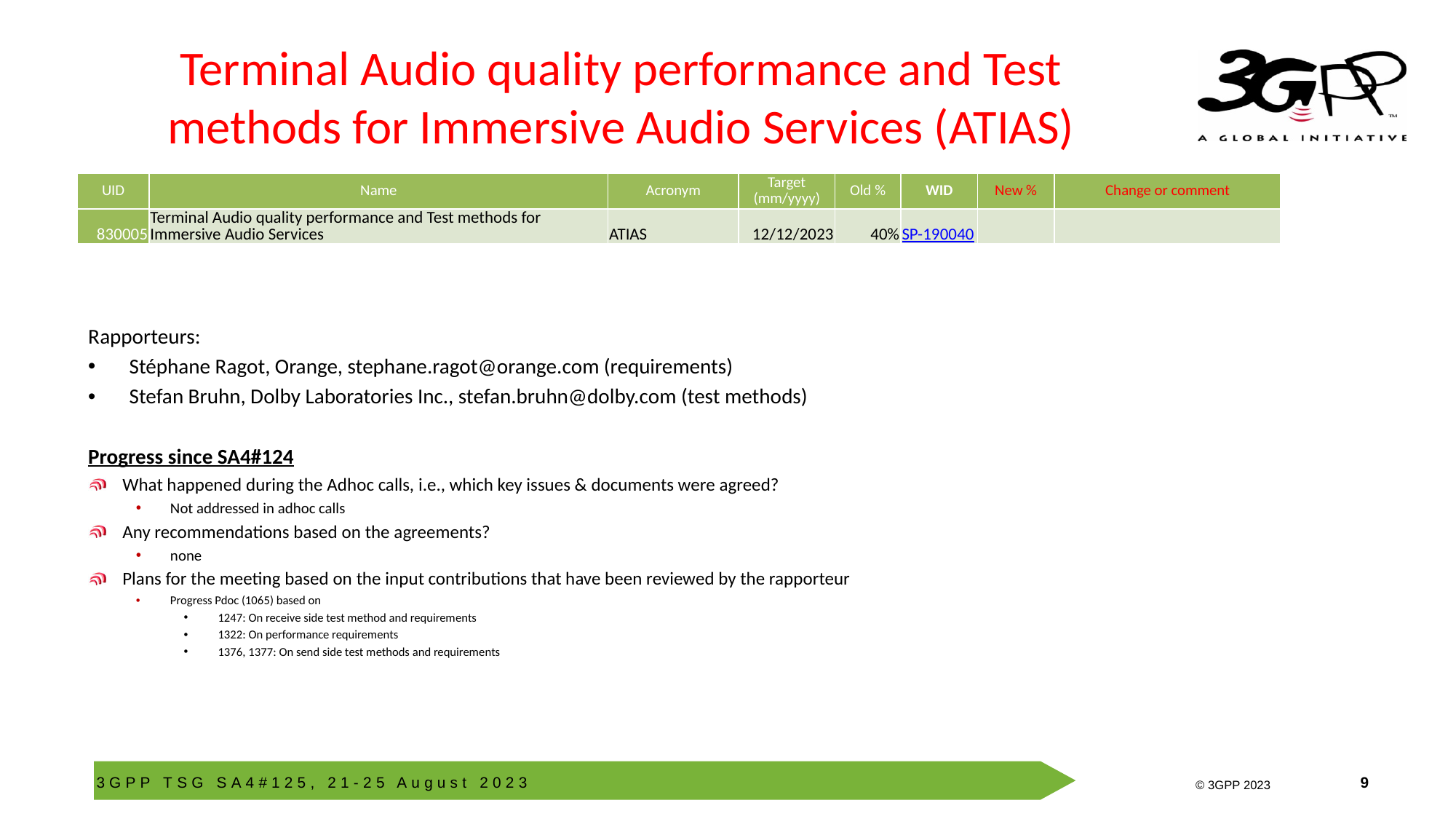

# Terminal Audio quality performance and Test methods for Immersive Audio Services (ATIAS)
| UID | Name | Acronym | Target (mm/yyyy) | Old % | WID | New % | Change or comment |
| --- | --- | --- | --- | --- | --- | --- | --- |
| 830005 | Terminal Audio quality performance and Test methods for Immersive Audio Services | ATIAS | 12/12/2023 | 40% | SP-190040 |  |  |
Rapporteurs:
Stéphane Ragot, Orange, stephane.ragot@orange.com (requirements)
Stefan Bruhn, Dolby Laboratories Inc., stefan.bruhn@dolby.com (test methods)

Progress since SA4#124
What happened during the Adhoc calls, i.e., which key issues & documents were agreed?
Not addressed in adhoc calls
Any recommendations based on the agreements?
none
Plans for the meeting based on the input contributions that have been reviewed by the rapporteur
Progress Pdoc (1065) based on
1247: On receive side test method and requirements
1322: On performance requirements
1376, 1377: On send side test methods and requirements